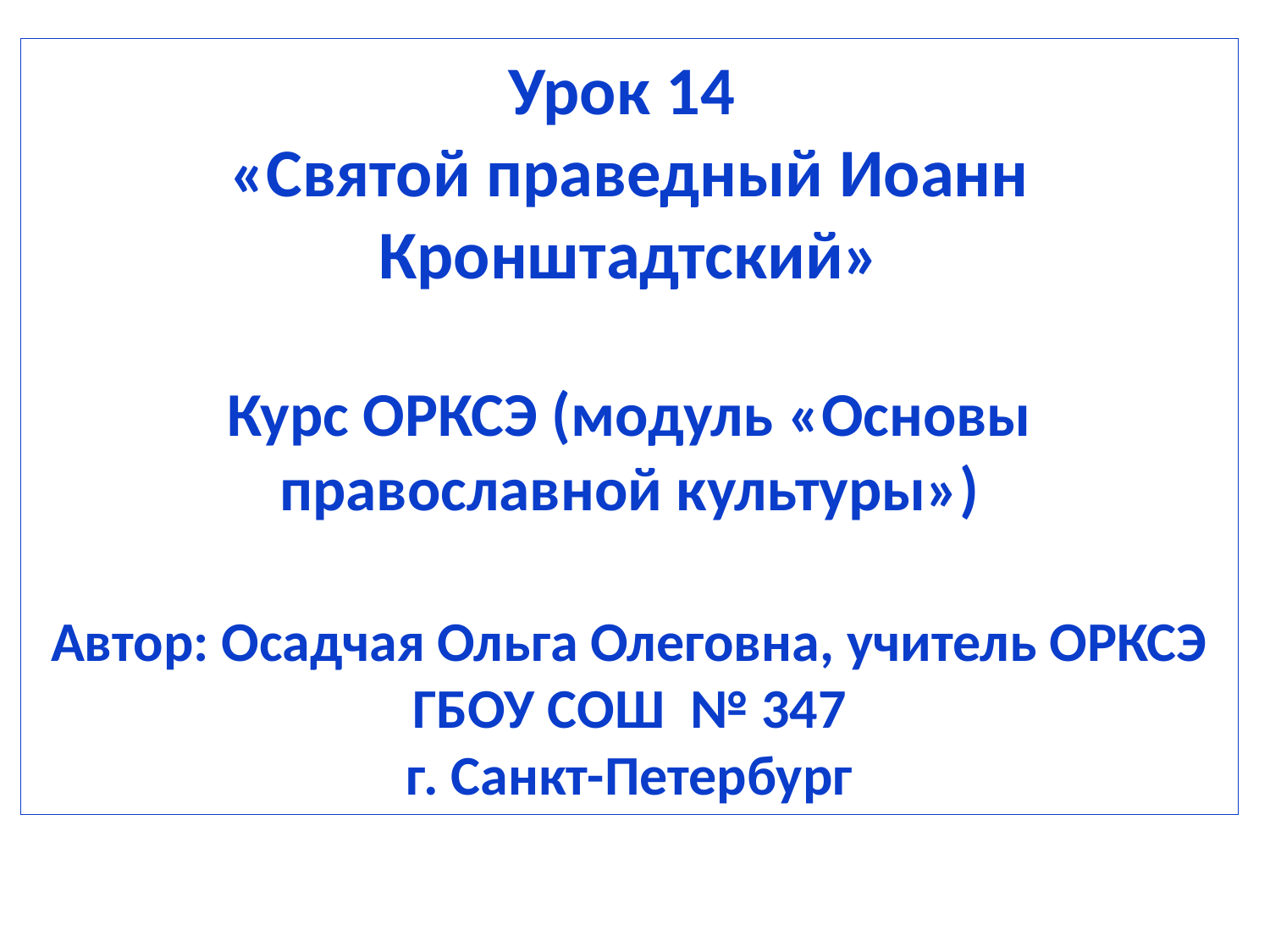

# Урок 14 «Святой праведный Иоанн Кронштадтский» Курс ОРКСЭ (модуль «Основы православной культуры») Автор: Осадчая Ольга Олеговна, учитель ОРКСЭ ГБОУ СОШ  № 347 г. Санкт-Петербург